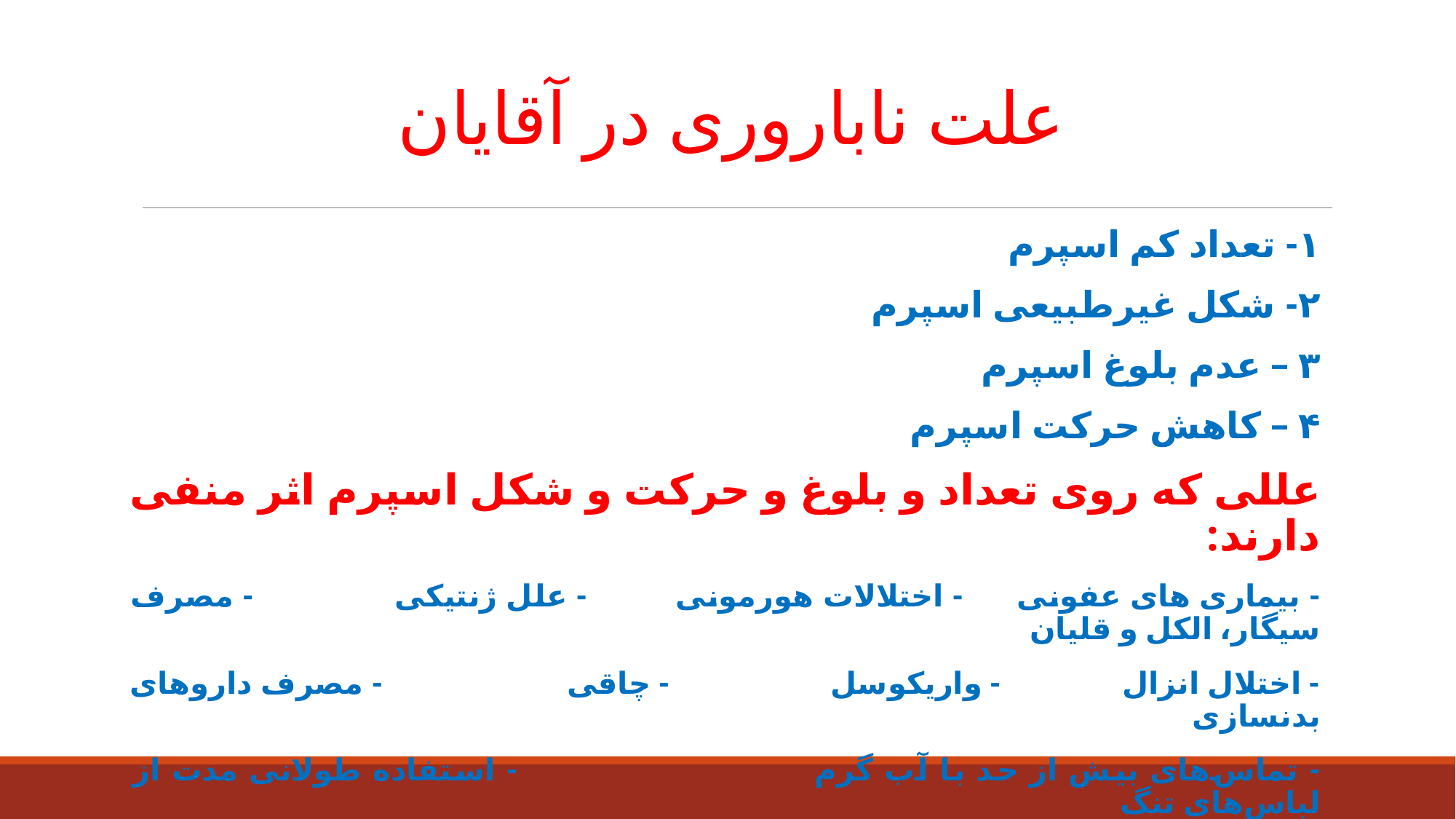

# علت ناباروری در آقایان
۱- تعداد کم اسپرم
۲- شکل غیرطبیعی اسپرم
۳ – عدم بلوغ اسپرم
۴ – کاهش حرکت اسپرم
عللی که روی تعداد و بلوغ و حرکت و شکل اسپرم اثر منفی دارند:
- بیماری های عفونی      - اختلالات هورمونی          - علل ژنتیکی                - مصرف سیگار، الکل و قلیان
- اختلال انزال               - واریکوسل                    - چاقی                       - مصرف داروهای بدنسازی
- تماس‌های بیش از حد با آب گرم                           - استفاده طولانی مدت از لباس‌های تنگ